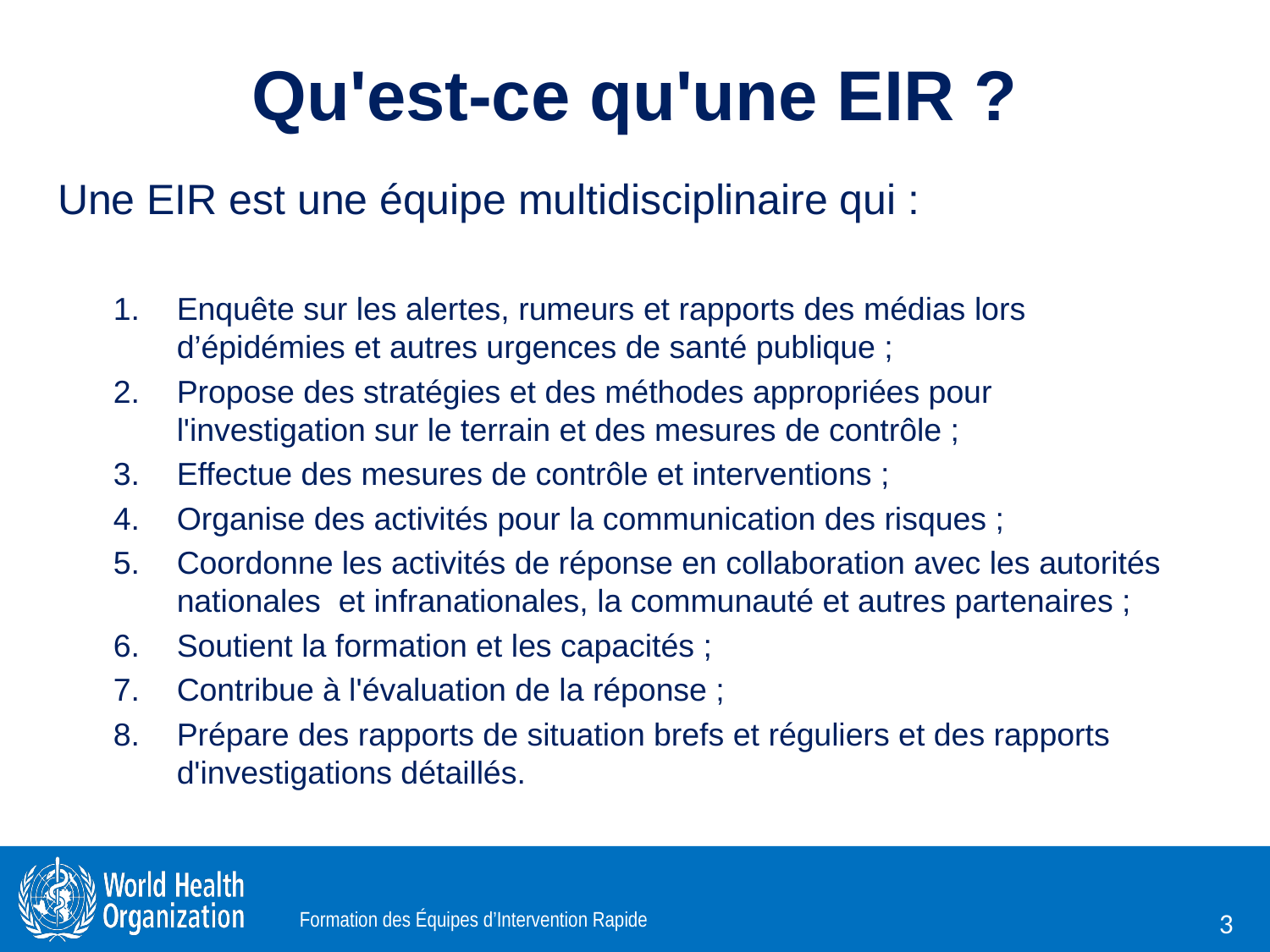

# Qu'est-ce qu'une EIR ?
Une EIR est une équipe multidisciplinaire qui :

Enquête sur les alertes, rumeurs et rapports des médias lors d’épidémies et autres urgences de santé publique ;
Propose des stratégies et des méthodes appropriées pour l'investigation sur le terrain et des mesures de contrôle ;
Effectue des mesures de contrôle et interventions ;
Organise des activités pour la communication des risques ;
Coordonne les activités de réponse en collaboration avec les autorités nationales  et infranationales, la communauté et autres partenaires ;
Soutient la formation et les capacités ;
Contribue à l'évaluation de la réponse ;
Prépare des rapports de situation brefs et réguliers et des rapports d'investigations détaillés.